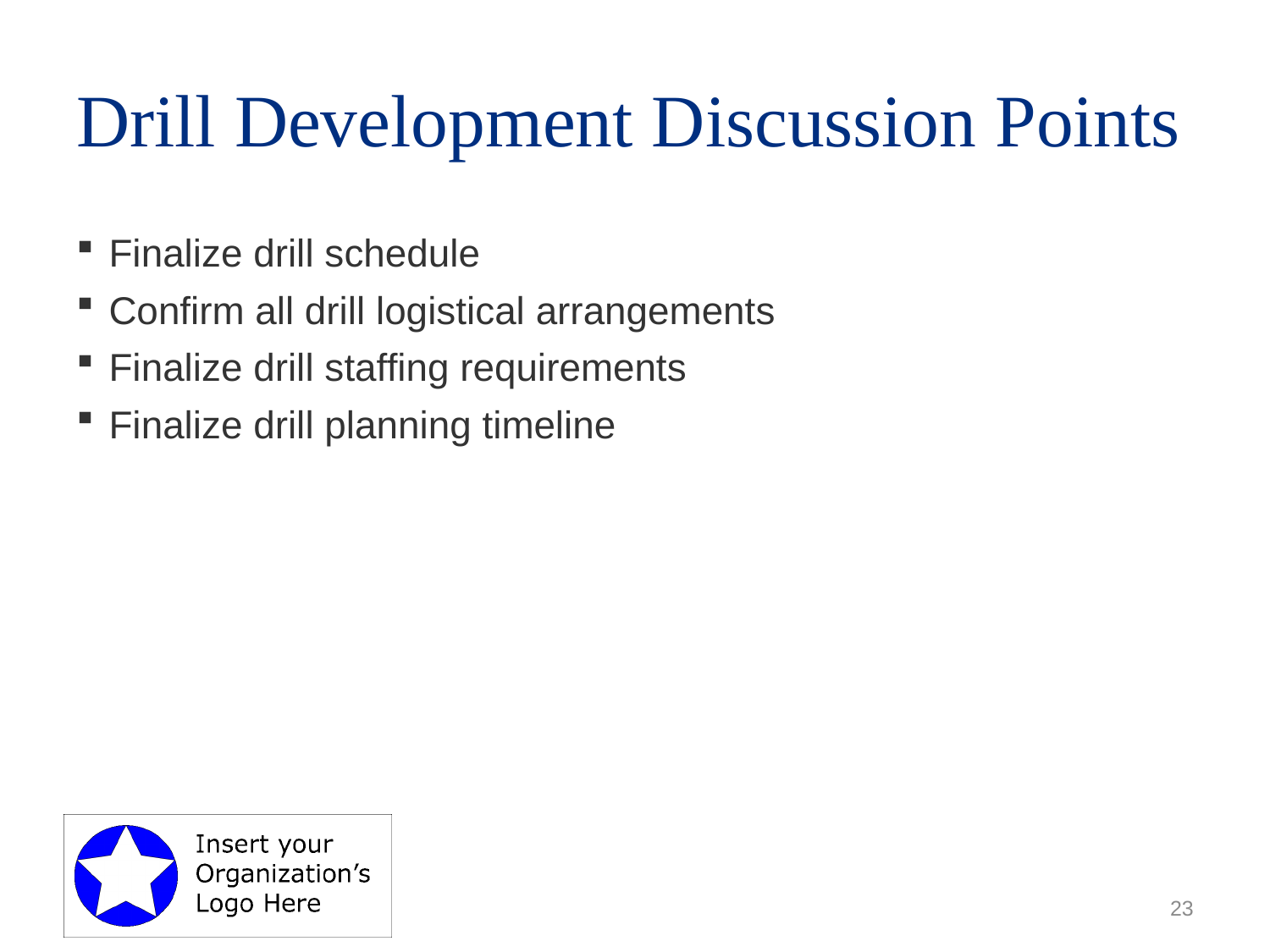

# Drill Development Discussion Points
Finalize drill schedule
Confirm all drill logistical arrangements
Finalize drill staffing requirements
Finalize drill planning timeline

23